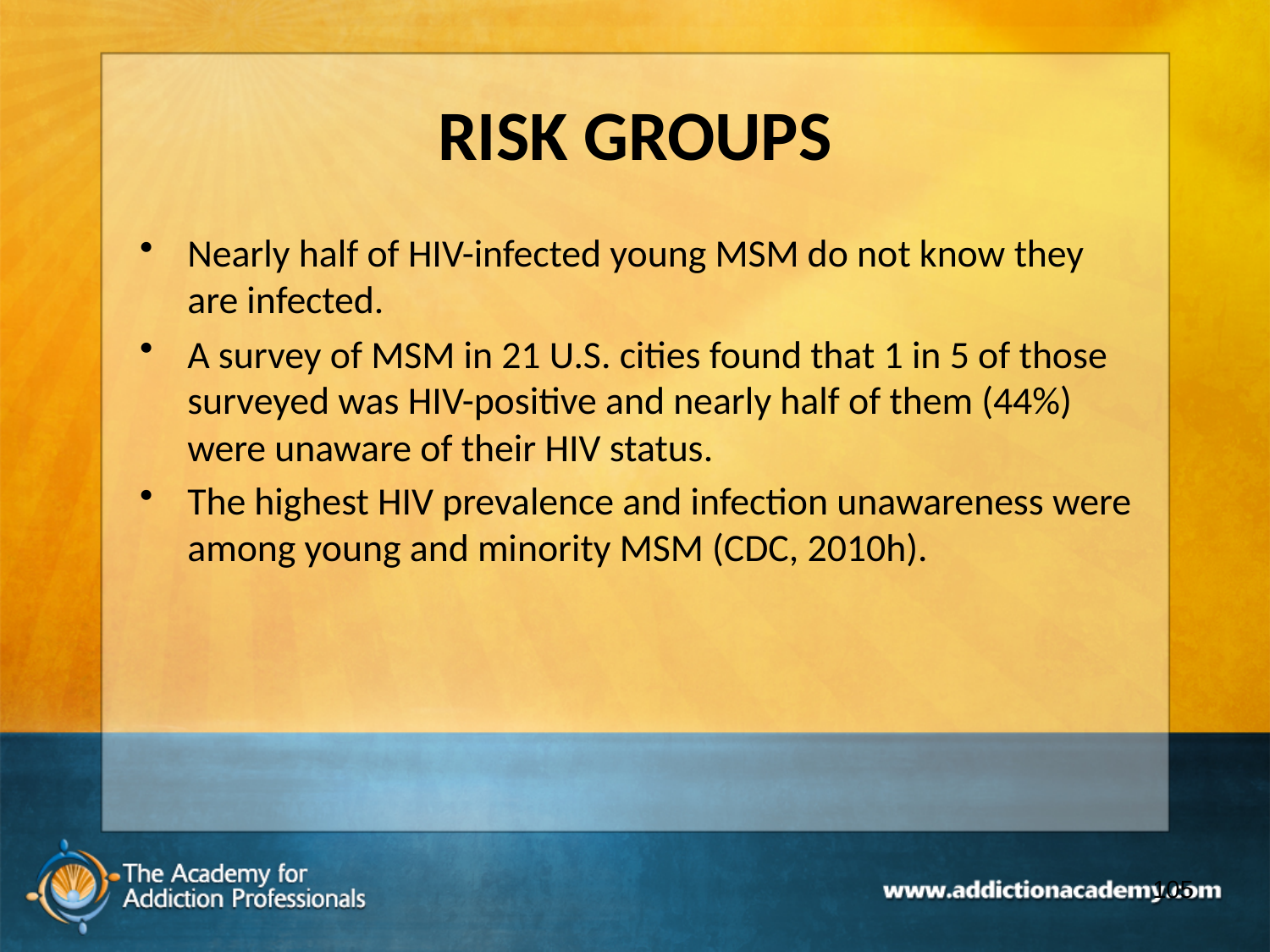

# RISK GROUPS
Nearly half of HIV-infected young MSM do not know they are infected.
A survey of MSM in 21 U.S. cities found that 1 in 5 of those surveyed was HIV-positive and nearly half of them (44%) were unaware of their HIV status.
The highest HIV prevalence and infection unawareness were among young and minority MSM (CDC, 2010h).
105